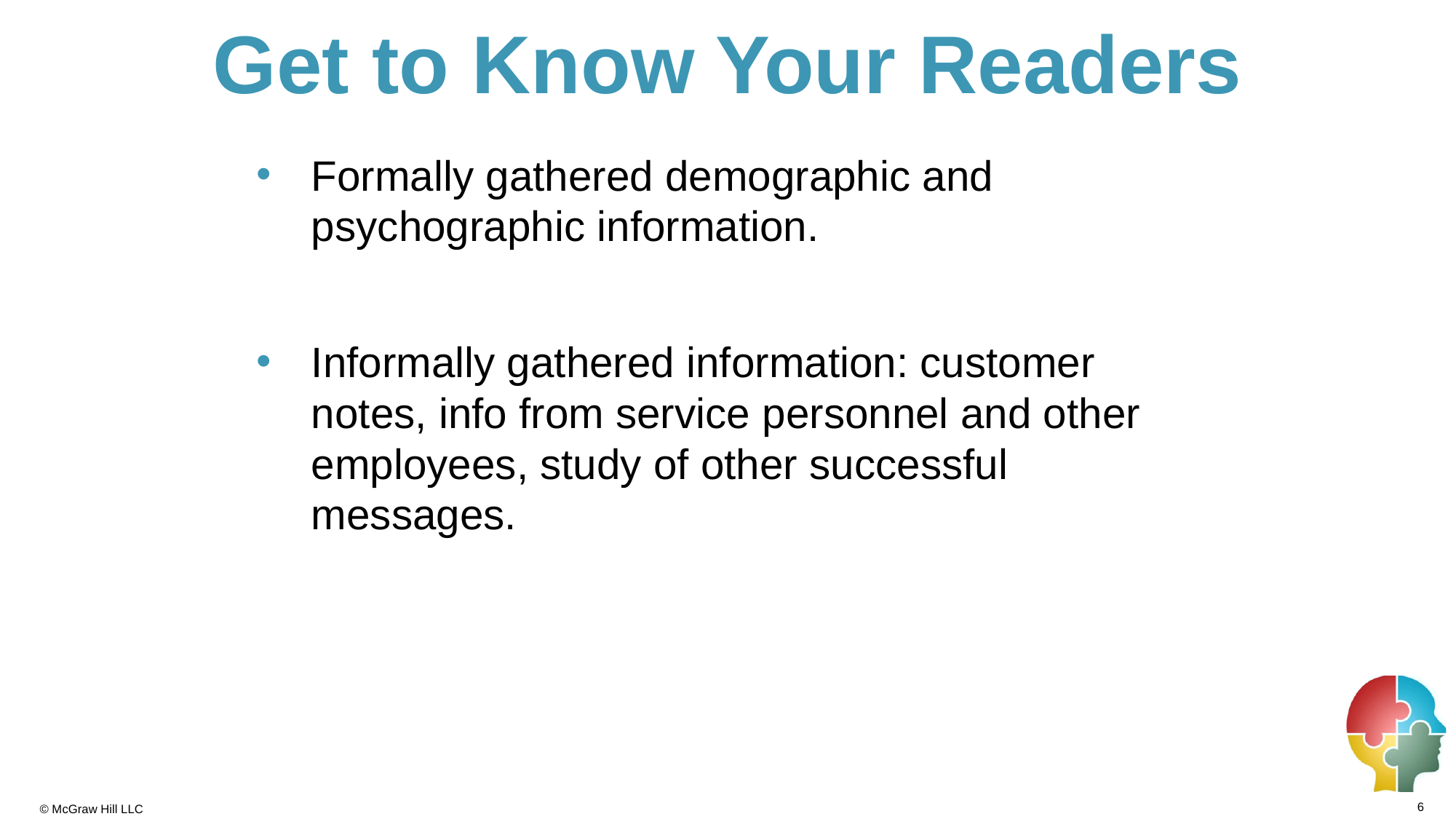

# Get to Know Your Readers
Formally gathered demographic and psychographic information.
Informally gathered information: customer notes, info from service personnel and other employees, study of other successful messages.
6